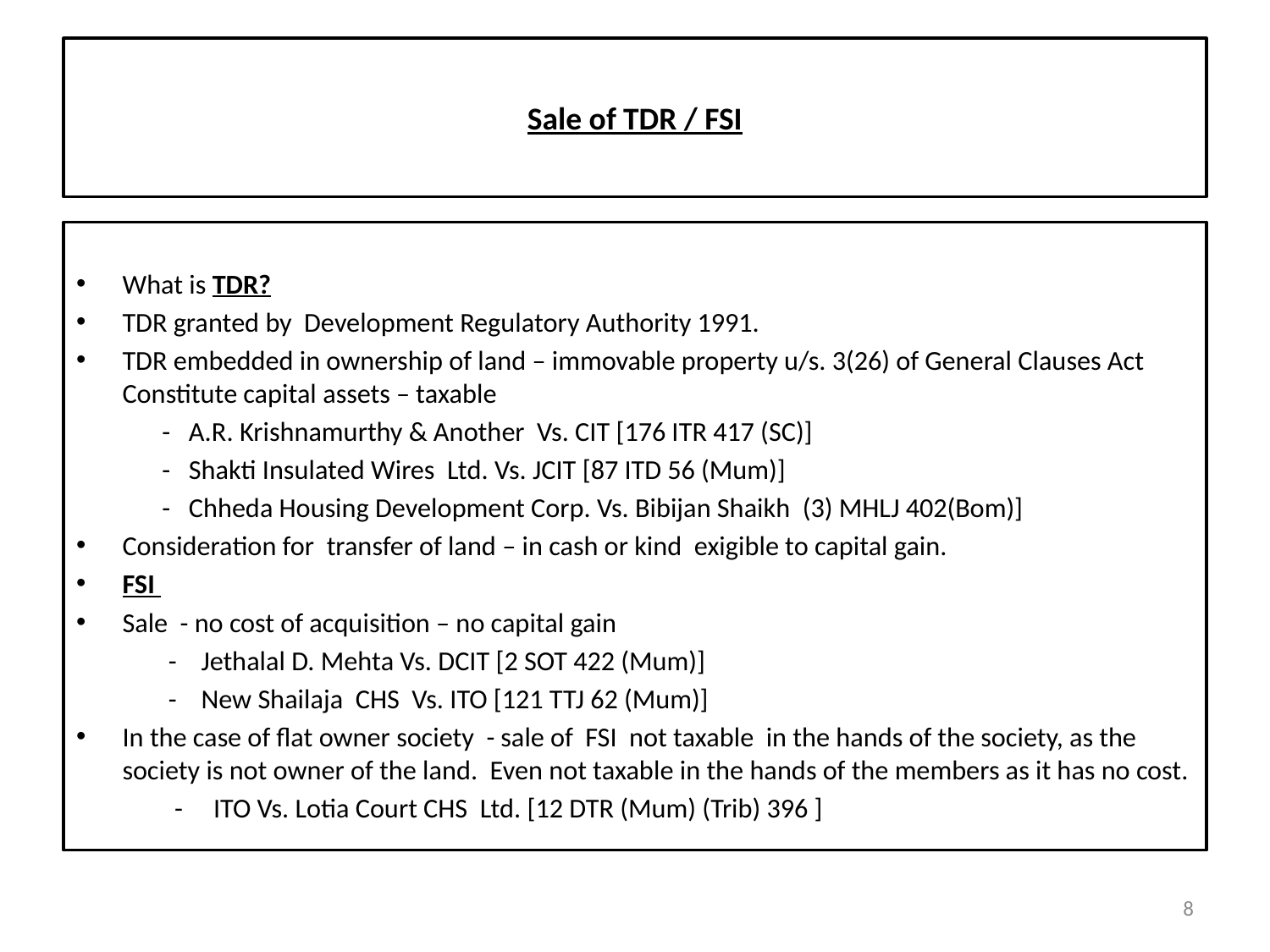

# Sale of TDR / FSI

What is TDR?
TDR granted by  Development Regulatory Authority 1991.
TDR embedded in ownership of land – immovable property u/s. 3(26) of General Clauses Act Constitute capital assets – taxable
              -   A.R. Krishnamurthy & Another  Vs. CIT [176 ITR 417 (SC)]
              -   Shakti Insulated Wires  Ltd. Vs. JCIT [87 ITD 56 (Mum)]
              -   Chheda Housing Development Corp. Vs. Bibijan Shaikh  (3) MHLJ 402(Bom)]
Consideration for  transfer of land – in cash or kind  exigible to capital gain.
FSI
Sale  - no cost of acquisition – no capital gain
               -    Jethalal D. Mehta Vs. DCIT [2 SOT 422 (Mum)]
               -    New Shailaja  CHS  Vs. ITO [121 TTJ 62 (Mum)]
In the case of flat owner society  - sale of  FSI  not taxable  in the hands of the society, as the society is not owner of the land.  Even not taxable in the hands of the members as it has no cost.
                -     ITO Vs. Lotia Court CHS  Ltd. [12 DTR (Mum) (Trib) 396 ]

8